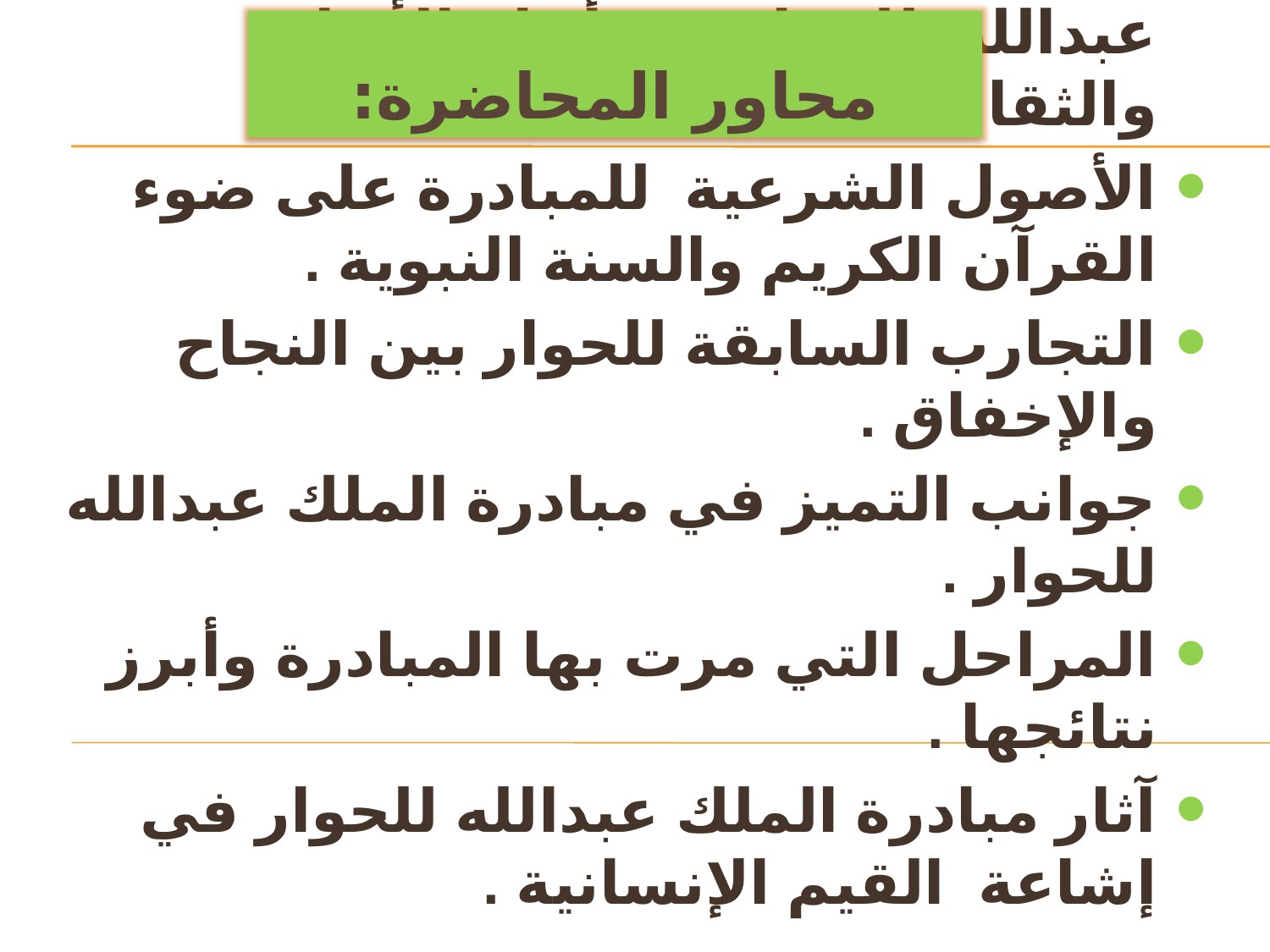

محاور المحاضرة:
المنطلقات الإنسانية لمبادرة الملك عبدالله  للحوار بين أتباع الأديان والثقافات .
الأصول الشرعية  للمبادرة على ضوء القرآن الكريم والسنة النبوية .
التجارب السابقة للحوار بين النجاح والإخفاق .
جوانب التميز في مبادرة الملك عبدالله للحوار .
المراحل التي مرت بها المبادرة وأبرز نتائجها .
آثار مبادرة الملك عبدالله للحوار في إشاعة  القيم الإنسانية .